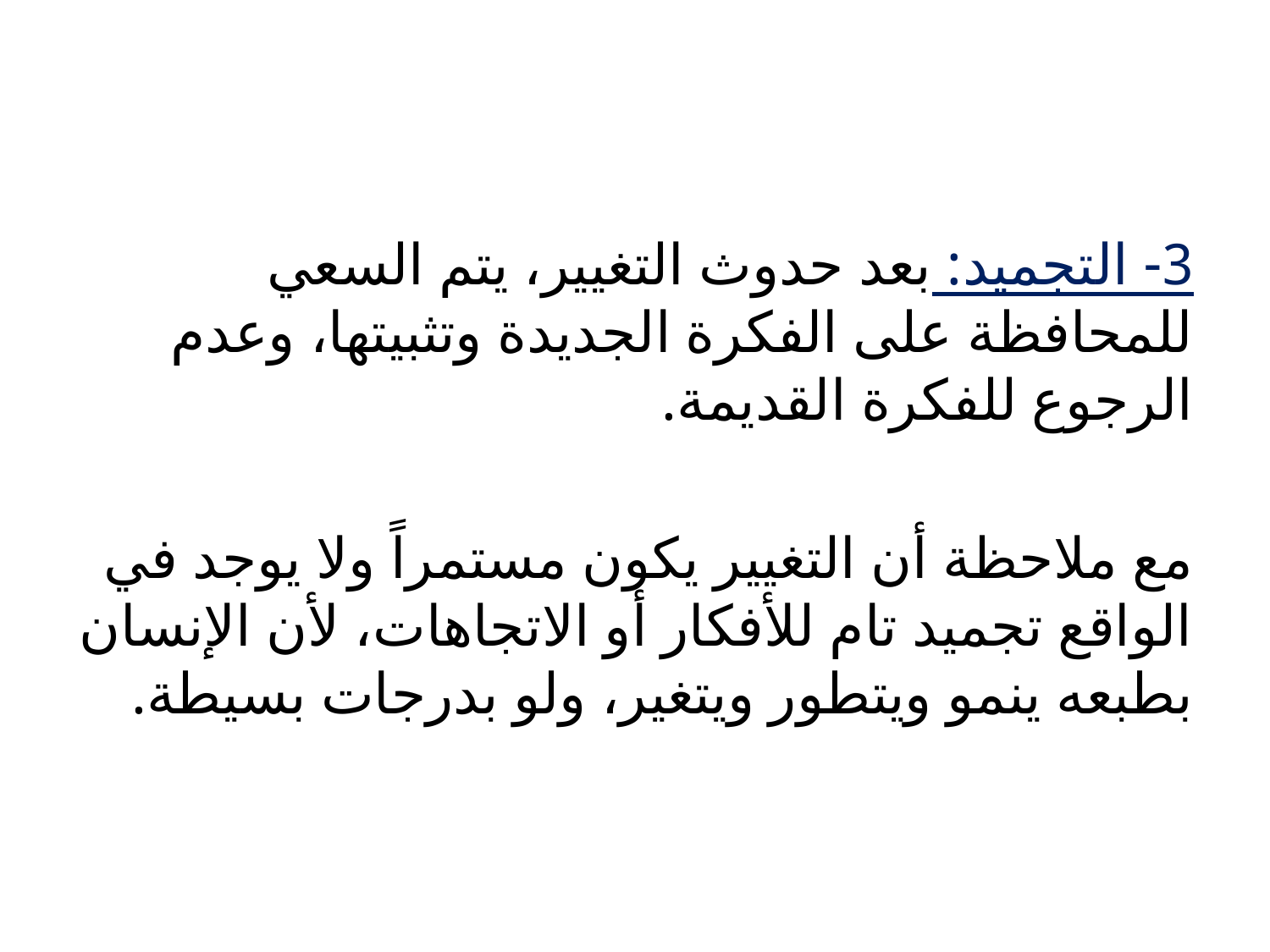

#
3- التجميد: بعد حدوث التغيير، يتم السعي للمحافظة على الفكرة الجديدة وتثبيتها، وعدم الرجوع للفكرة القديمة.

مع ملاحظة أن التغيير يكون مستمراً ولا يوجد في الواقع تجميد تام للأفكار أو الاتجاهات، لأن الإنسان بطبعه ينمو ويتطور ويتغير، ولو بدرجات بسيطة.